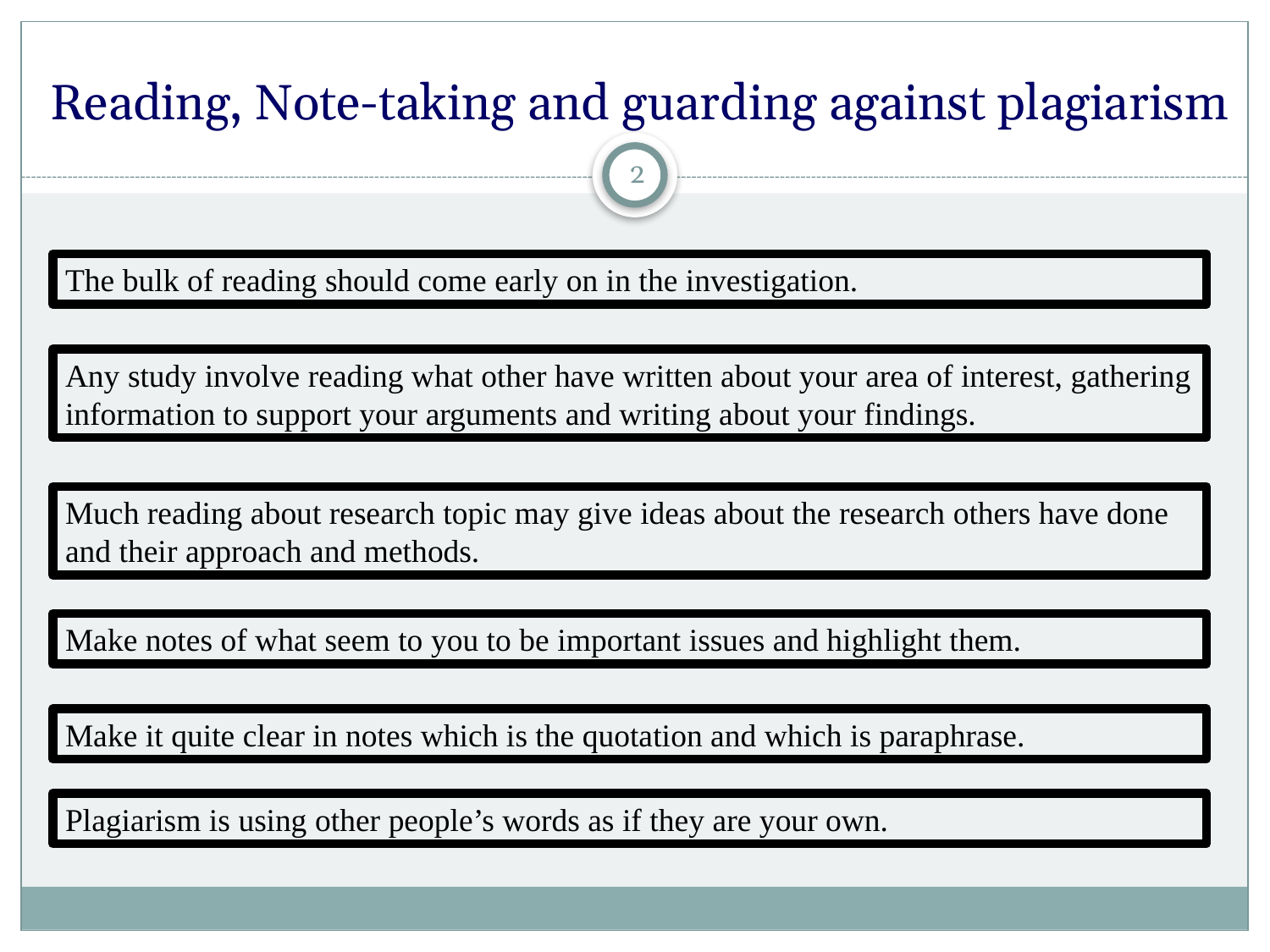

# Reading, Note-taking and guarding against plagiarism
2
The bulk of reading should come early on in the investigation.
Any study involve reading what other have written about your area of interest, gathering information to support your arguments and writing about your findings.
Much reading about research topic may give ideas about the research others have done and their approach and methods.
Make notes of what seem to you to be important issues and highlight them.
Make it quite clear in notes which is the quotation and which is paraphrase.
Plagiarism is using other people’s words as if they are your own.